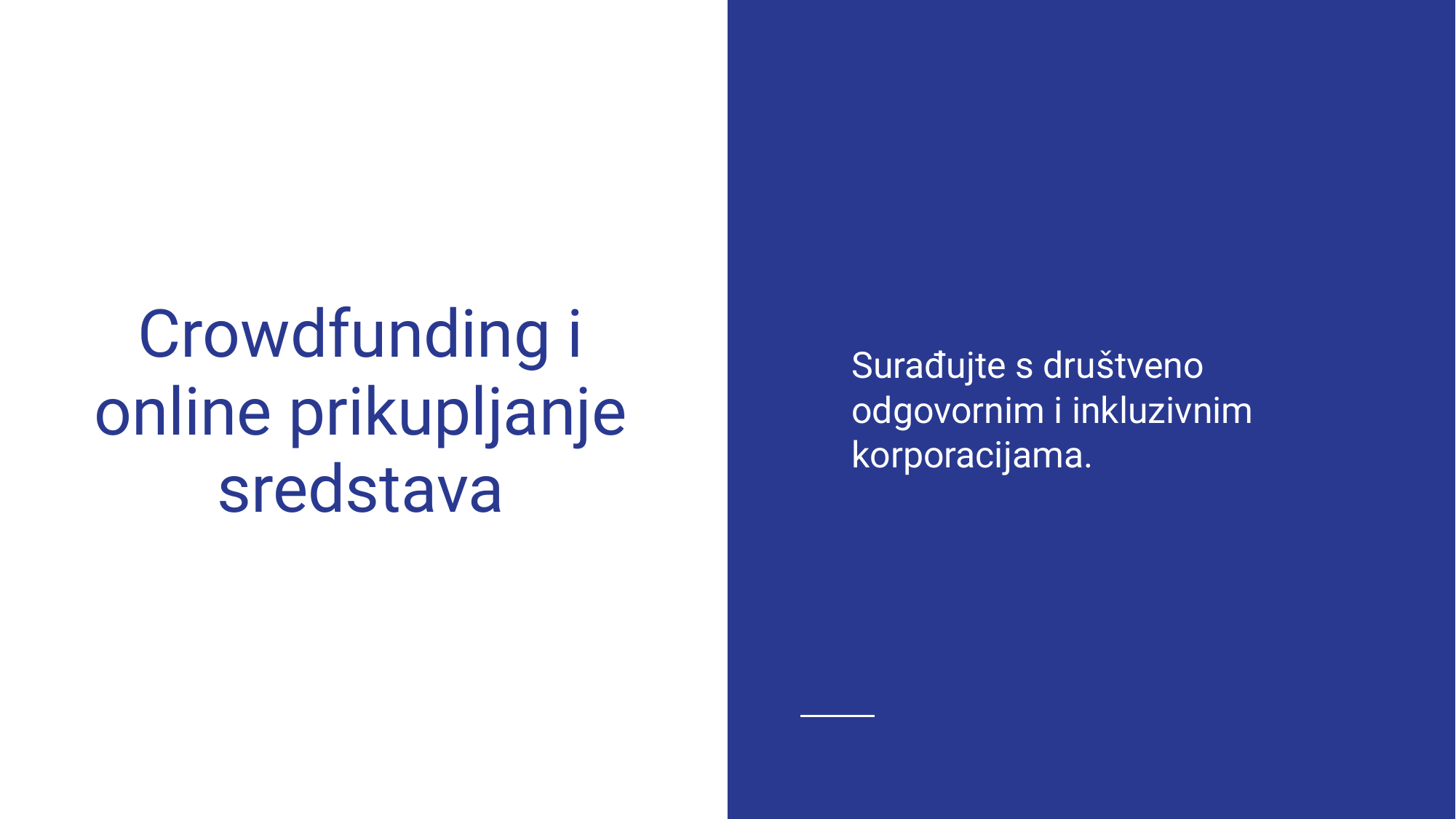

Surađujte s društveno odgovornim i inkluzivnim korporacijama.
# Crowdfunding i online prikupljanje sredstava